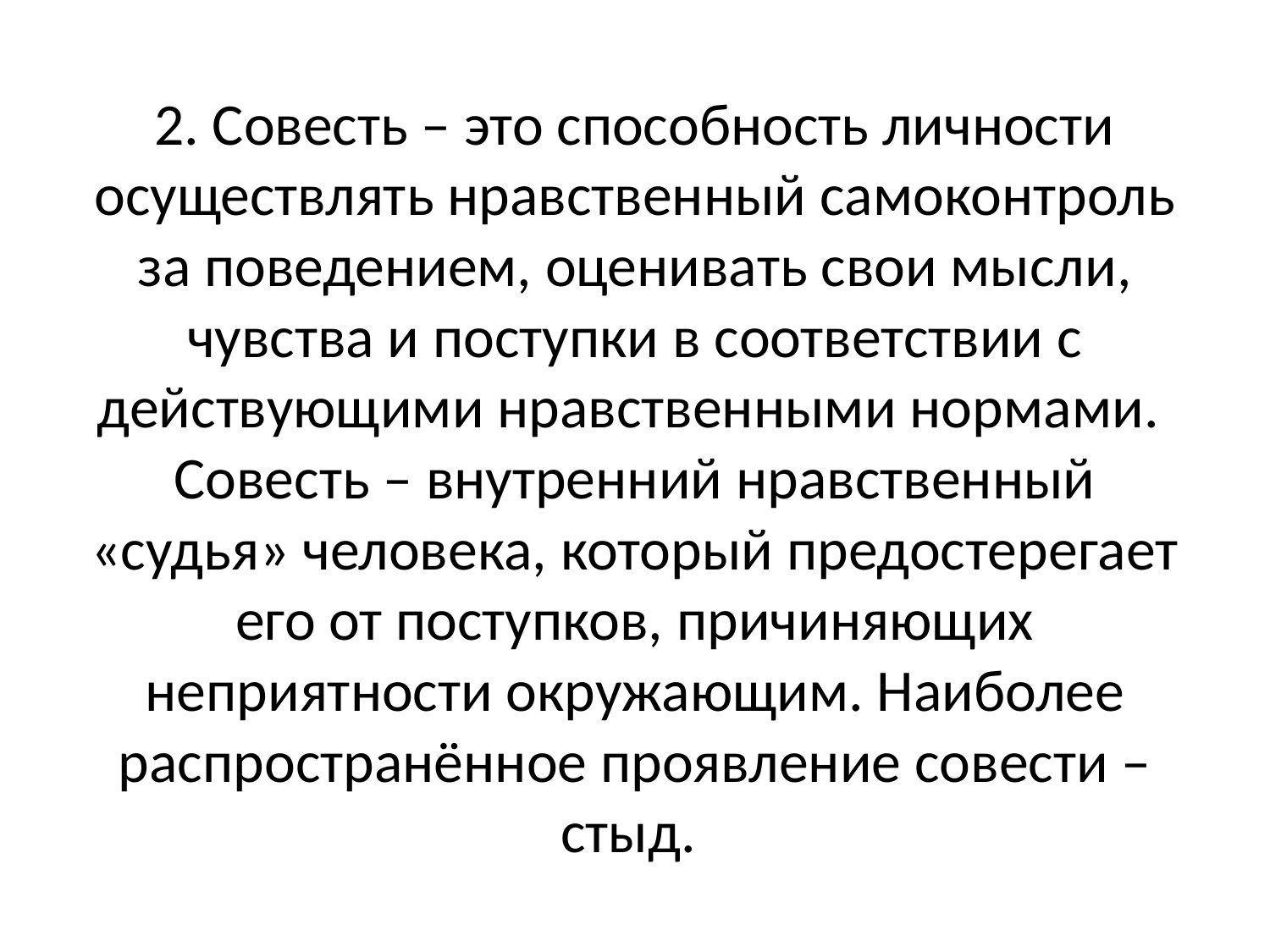

# 2. Совесть – это способность личности осуществлять нравственный самоконтроль за поведением, оценивать свои мысли, чувства и поступки в соответствии с действующими нравственными нормами. Совесть – внутренний нравственный «судья» человека, который предостерегает его от поступков, причиняющих неприятности окружающим. Наиболее распространённое проявление совести – стыд.